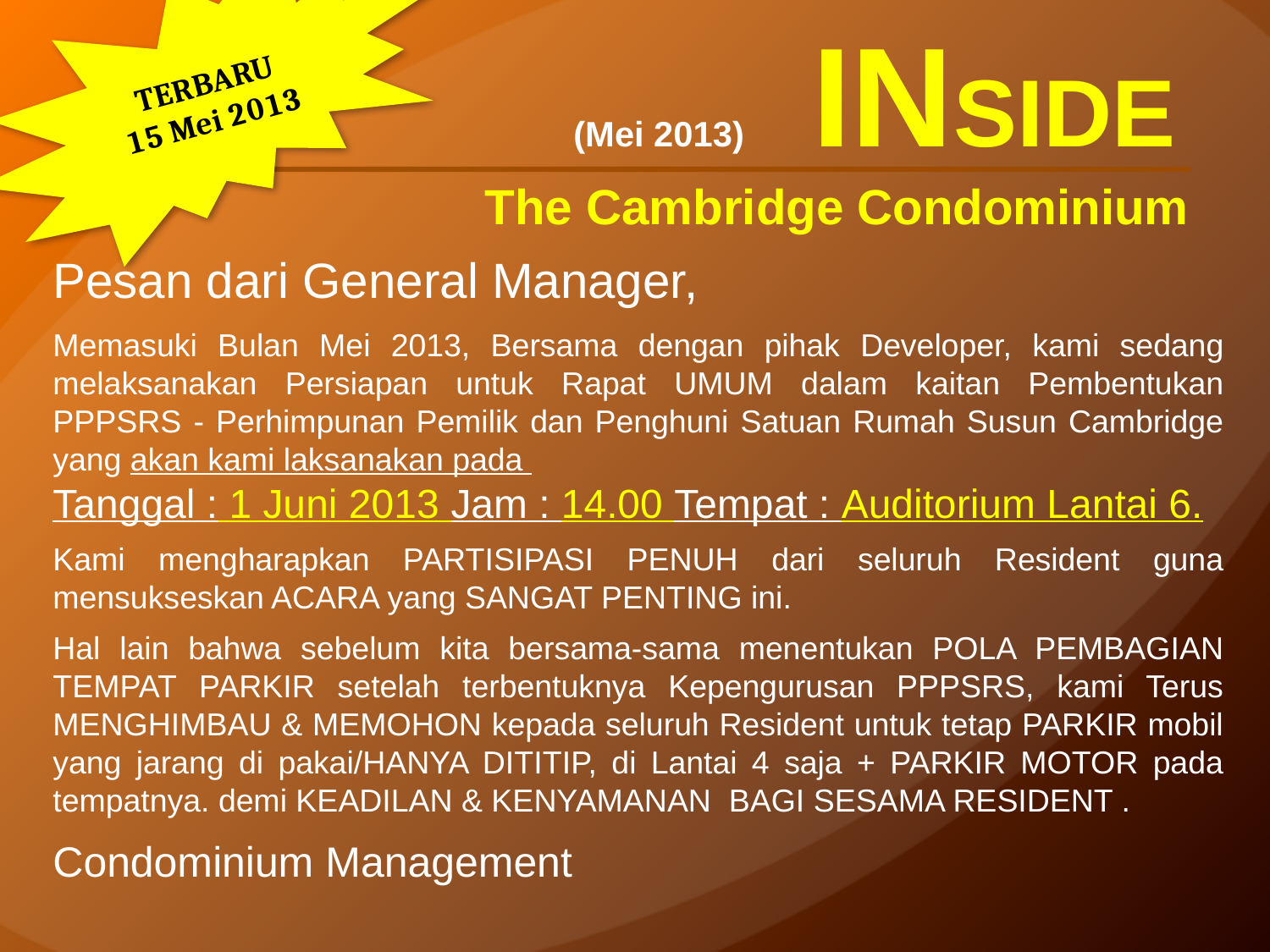

TERBARU
15 Mei 2013
(Mei 2013)       INSIDE
The Cambridge Condominium

Pesan dari General Manager,

Memasuki Bulan Mei 2013, Bersama dengan pihak Developer, kami sedang melaksanakan Persiapan untuk Rapat UMUM dalam kaitan Pembentukan PPPSRS - Perhimpunan Pemilik dan Penghuni Satuan Rumah Susun Cambridge yang akan kami laksanakan pada
Tanggal : 1 Juni 2013 Jam : 14.00 Tempat : Auditorium Lantai 6.

Kami mengharapkan PARTISIPASI PENUH dari seluruh Resident guna mensukseskan ACARA yang SANGAT PENTING ini.

Hal lain bahwa sebelum kita bersama-sama menentukan POLA PEMBAGIAN TEMPAT PARKIR setelah terbentuknya Kepengurusan PPPSRS, kami Terus MENGHIMBAU & MEMOHON kepada seluruh Resident untuk tetap PARKIR mobil yang jarang di pakai/HANYA DITITIP, di Lantai 4 saja + PARKIR MOTOR pada tempatnya. demi KEADILAN & KENYAMANAN  BAGI SESAMA RESIDENT .

Condominium Management